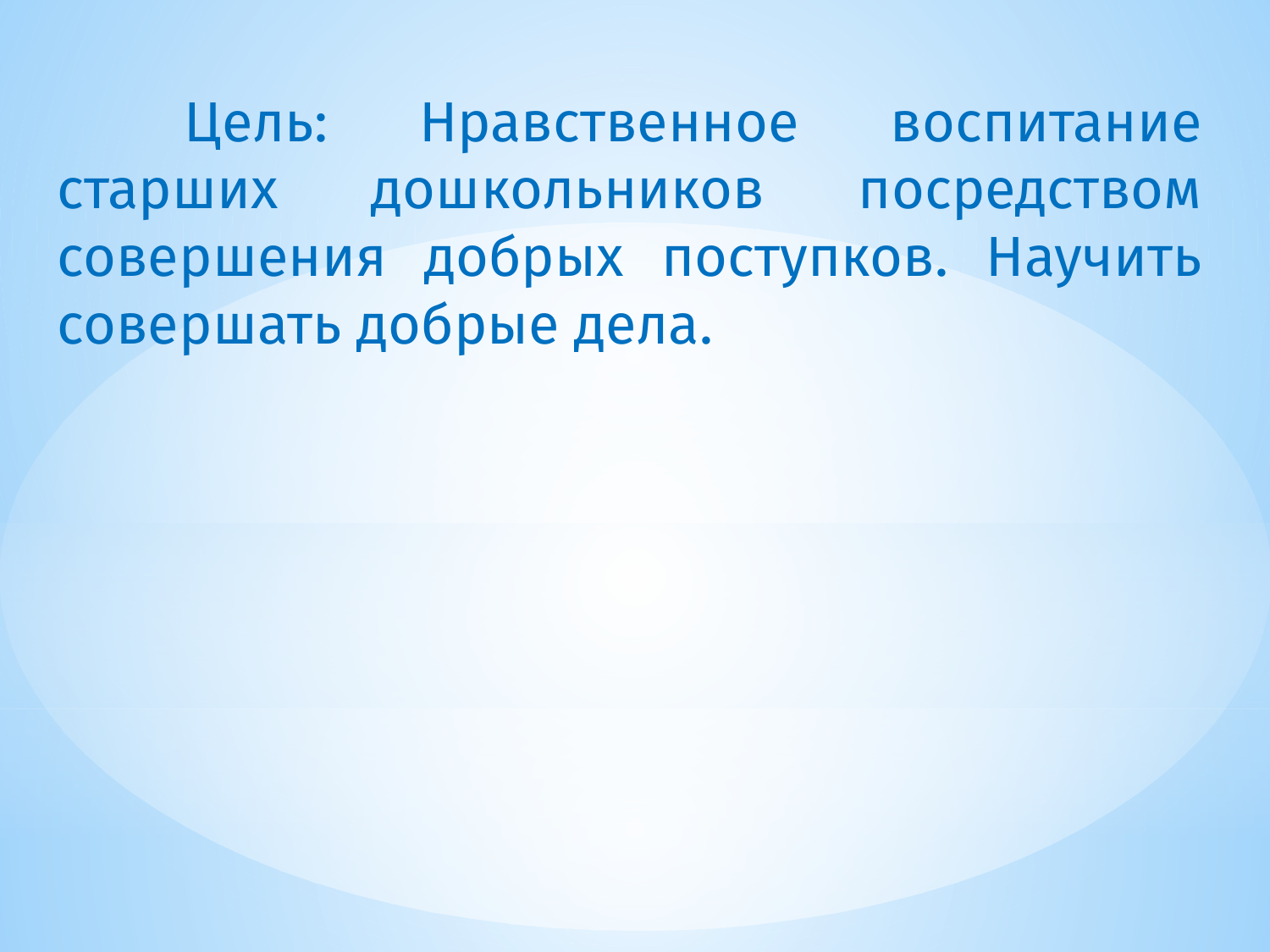

Цель: Нравственное воспитание старших дошкольников посредством совершения добрых поступков. Научить совершать добрые дела.